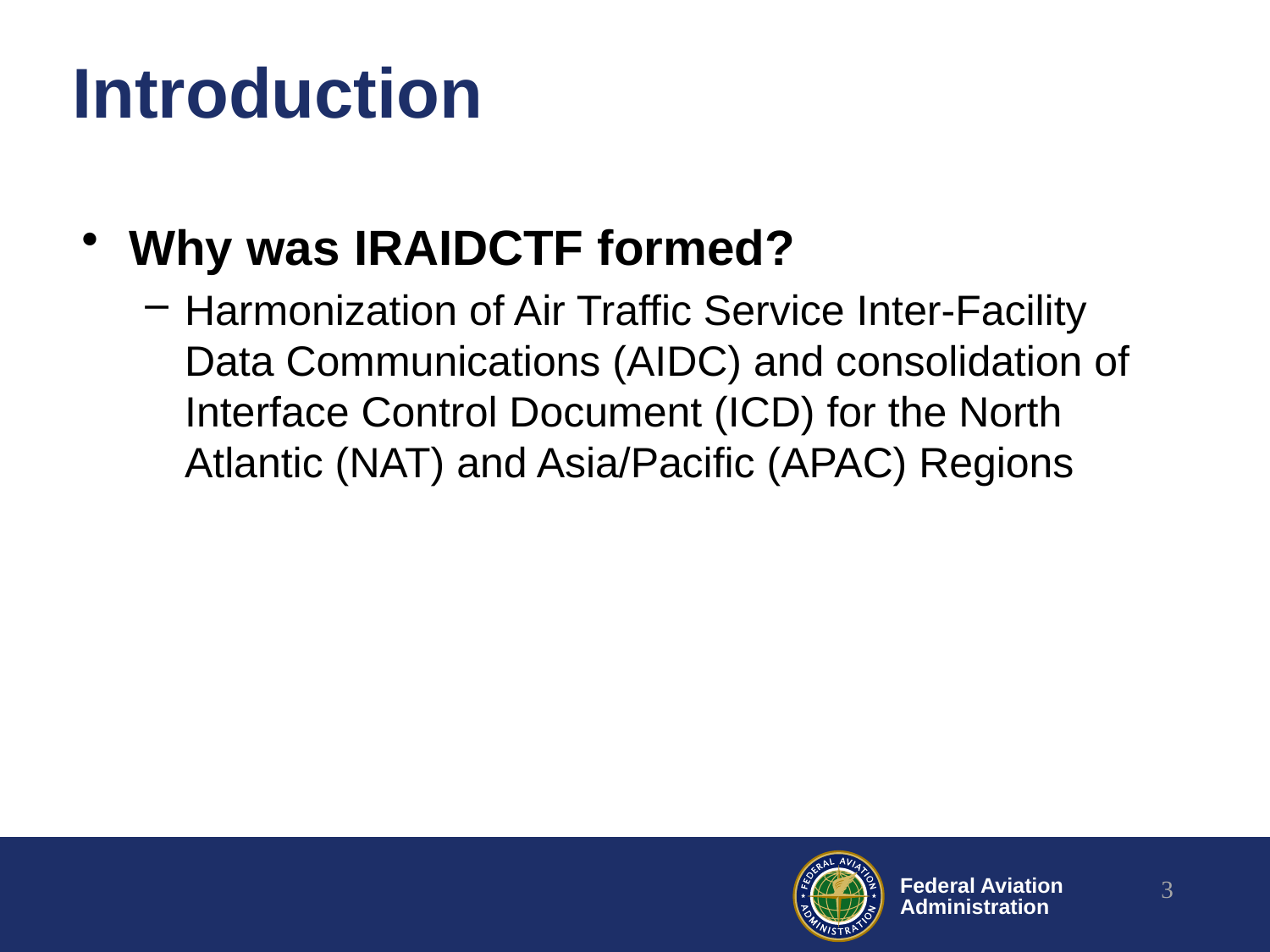

# Introduction
Why was IRAIDCTF formed?
Harmonization of Air Traffic Service Inter-Facility Data Communications (AIDC) and consolidation of Interface Control Document (ICD) for the North Atlantic (NAT) and Asia/Pacific (APAC) Regions
3